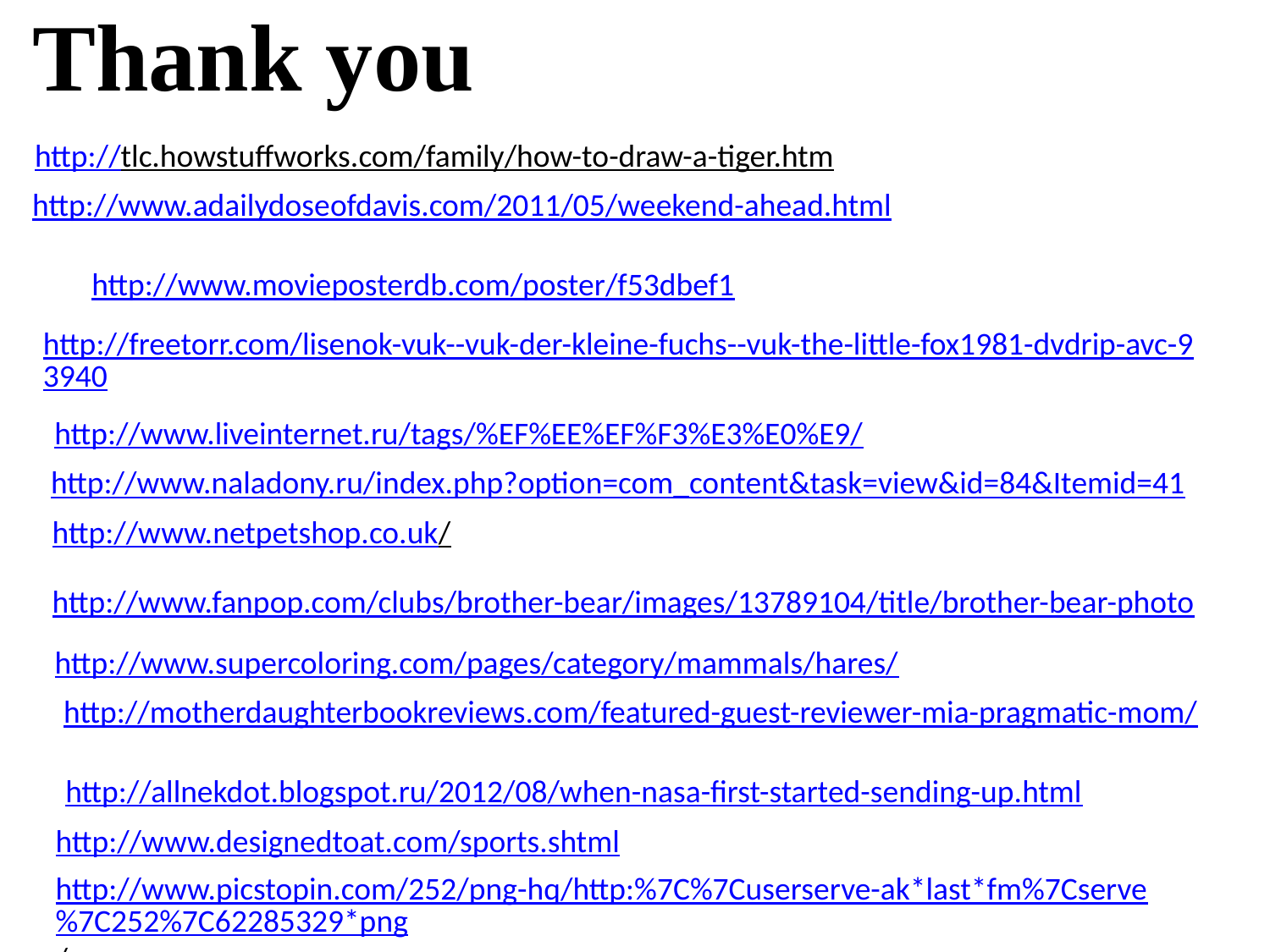

Thank you
http://tlc.howstuffworks.com/family/how-to-draw-a-tiger.htm
http://www.adailydoseofdavis.com/2011/05/weekend-ahead.html

http://www.movieposterdb.com/poster/f53dbef1

http://freetorr.com/lisenok-vuk--vuk-der-kleine-fuchs--vuk-the-little-fox1981-dvdrip-avc-93940
http://www.liveinternet.ru/tags/%EF%EE%EF%F3%E3%E0%E9/
http://www.naladony.ru/index.php?option=com_content&task=view&id=84&Itemid=41
http://www.netpetshop.co.uk/
http://www.fanpop.com/clubs/brother-bear/images/13789104/title/brother-bear-photo
http://www.supercoloring.com/pages/category/mammals/hares/
http://motherdaughterbookreviews.com/featured-guest-reviewer-mia-pragmatic-mom/
http://allnekdot.blogspot.ru/2012/08/when-nasa-first-started-sending-up.html
http://www.designedtoat.com/sports.shtml
http://www.picstopin.com/252/png-hq/http:%7C%7Cuserserve-ak*last*fm%7Cserve%7C252%7C62285329*png/